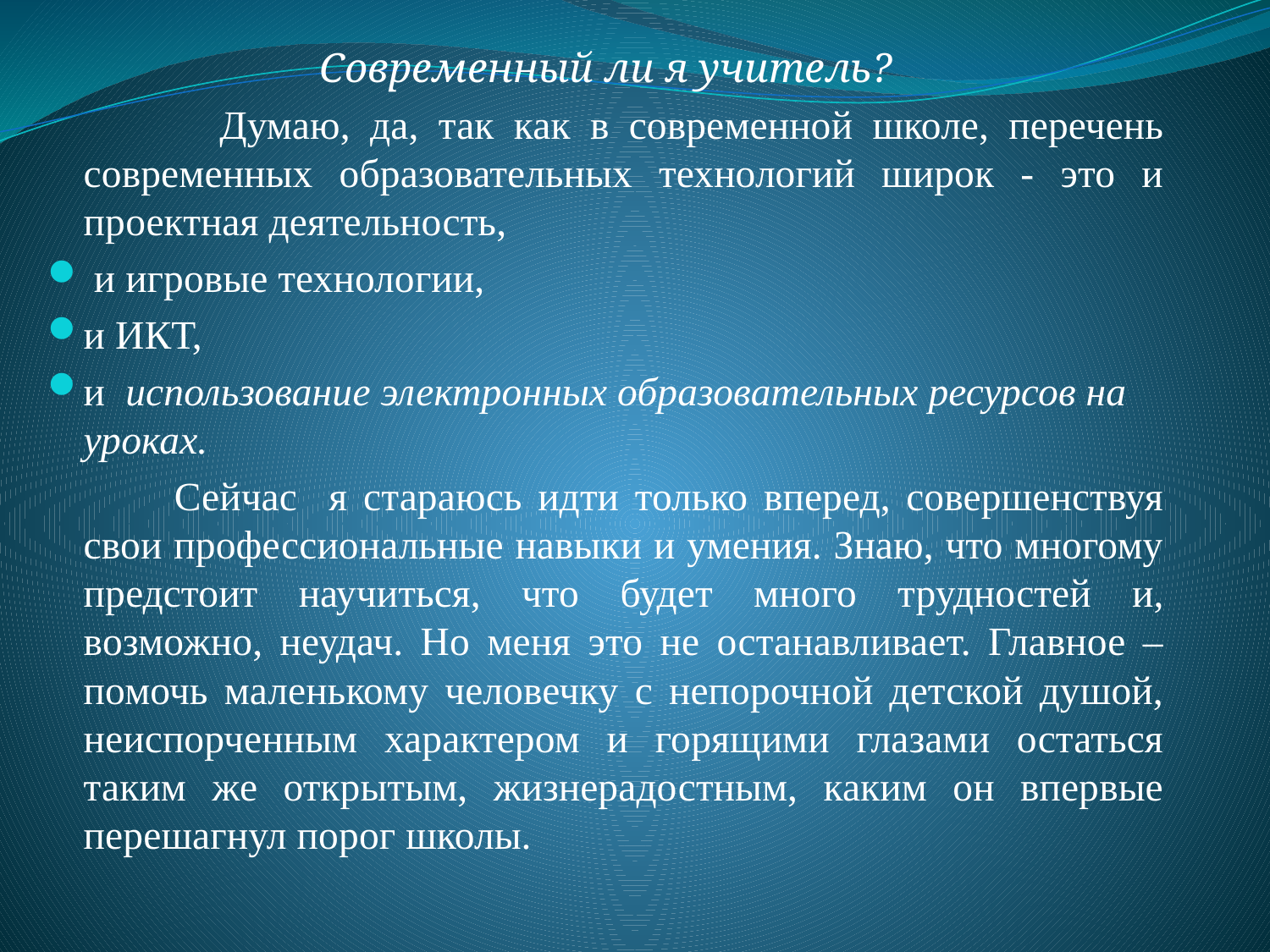

Современный ли я учитель?
         Думаю, да, так как в современной школе, перечень современных образовательных технологий широк - это и проектная деятельность,
 и игровые технологии,
и ИКТ,
и  использование электронных образовательных ресурсов на уроках.
        Сейчас  я стараюсь идти только вперед, совершенствуя свои профессиональные навыки и умения. Знаю, что многому предстоит научиться, что будет много трудностей и, возможно, неудач. Но меня это не останавливает. Главное – помочь маленькому человечку с непорочной детской душой, неиспорченным характером и горящими глазами остаться таким же открытым, жизнерадостным, каким он впервые перешагнул порог школы.